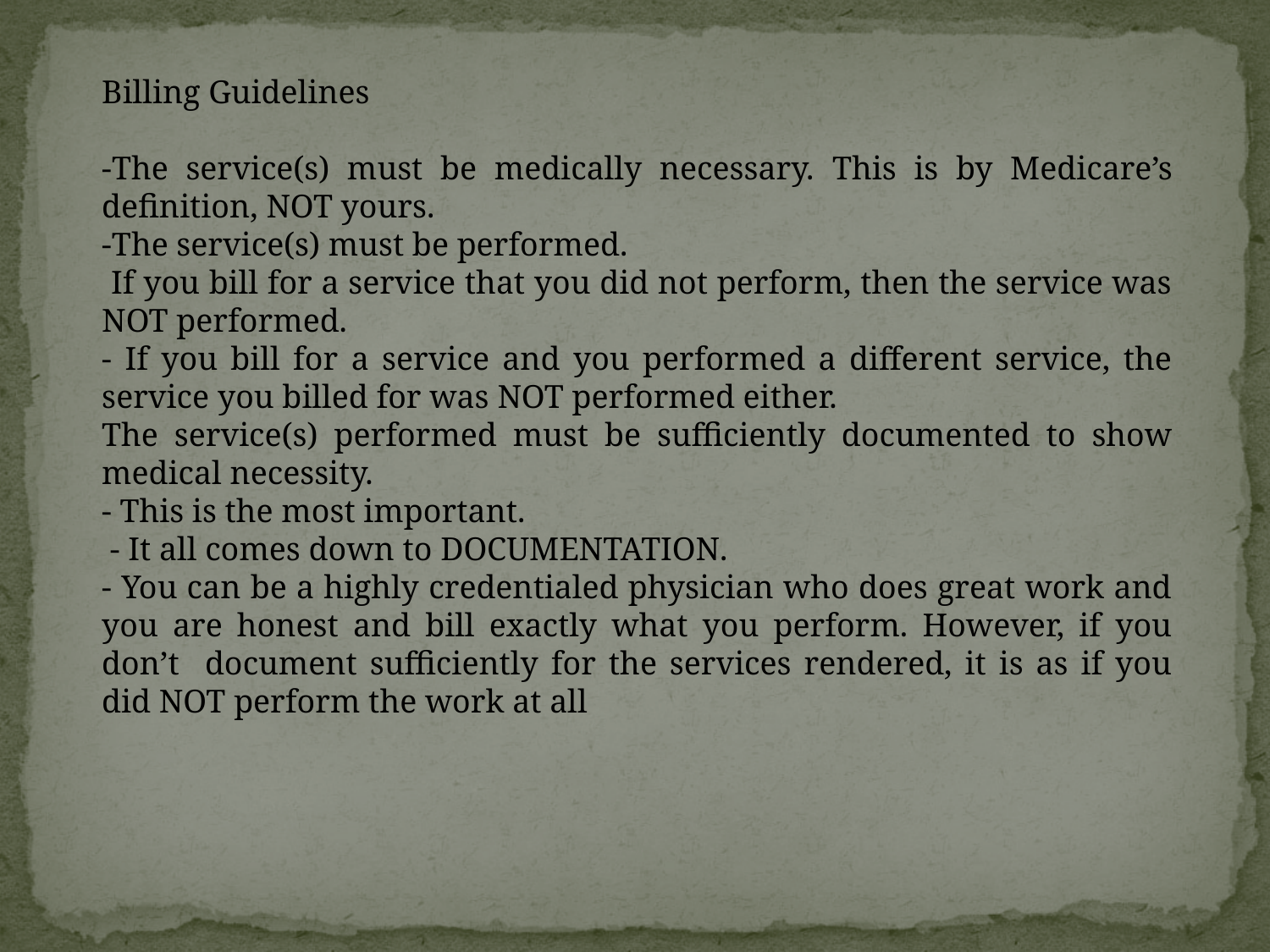

Billing Guidelines

-The service(s) must be medically necessary. This is by Medicare’s definition, NOT yours.
-The service(s) must be performed.
 If you bill for a service that you did not perform, then the service was NOT performed.
- If you bill for a service and you performed a different service, the service you billed for was NOT performed either.
The service(s) performed must be sufficiently documented to show medical necessity.
- This is the most important.
 - It all comes down to DOCUMENTATION.
- You can be a highly credentialed physician who does great work and you are honest and bill exactly what you perform. However, if you don’t  document sufficiently for the services rendered, it is as if you did NOT perform the work at all